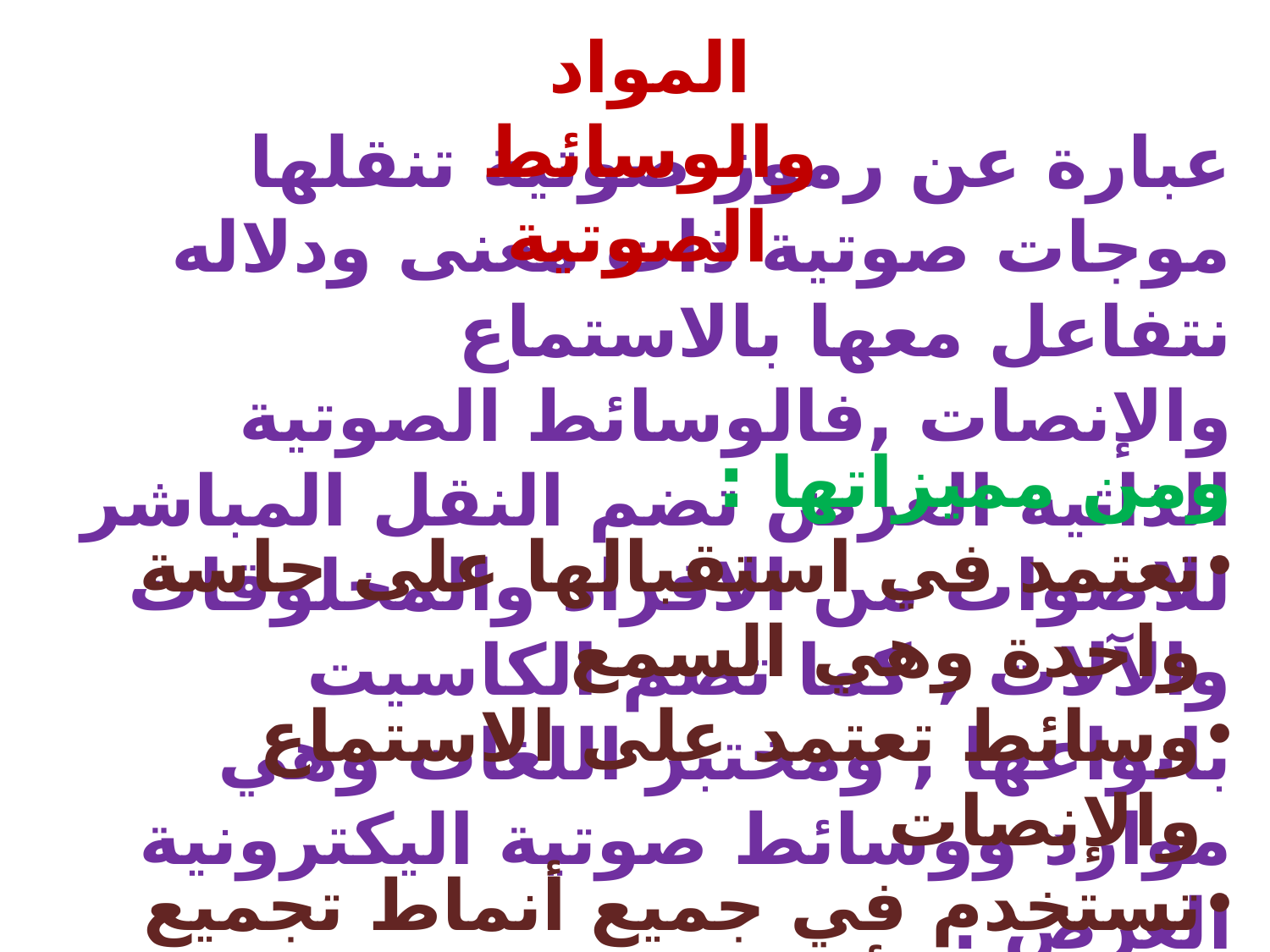

المواد والوسائط الصوتية

عبارة عن رموز صوتية تنقلها موجات صوتية ذات معنى ودلاله نتفاعل معها بالاستماع والإنصات ,فالوسائط الصوتية الذاتية العرض تضم النقل المباشر للاصوات من الافراد والمخلوقات والآلات , كما تضم الكاسيت بانواعها , ومختبر اللغات وهي موارد ووسائط صوتية اليكترونية العرض .

ومن مميزاتها :
تعتمد في استقبالها على حاسة واحدة وهي السمع
وسائط تعتمد على الاستماع والإنصات
تستخدم في جميع أنماط تجميع التلاميذ وأساليب التدريس المختلفة
يمكن تغيير معدل العرض في المواد الوسائط الصوتية المسجلة

2